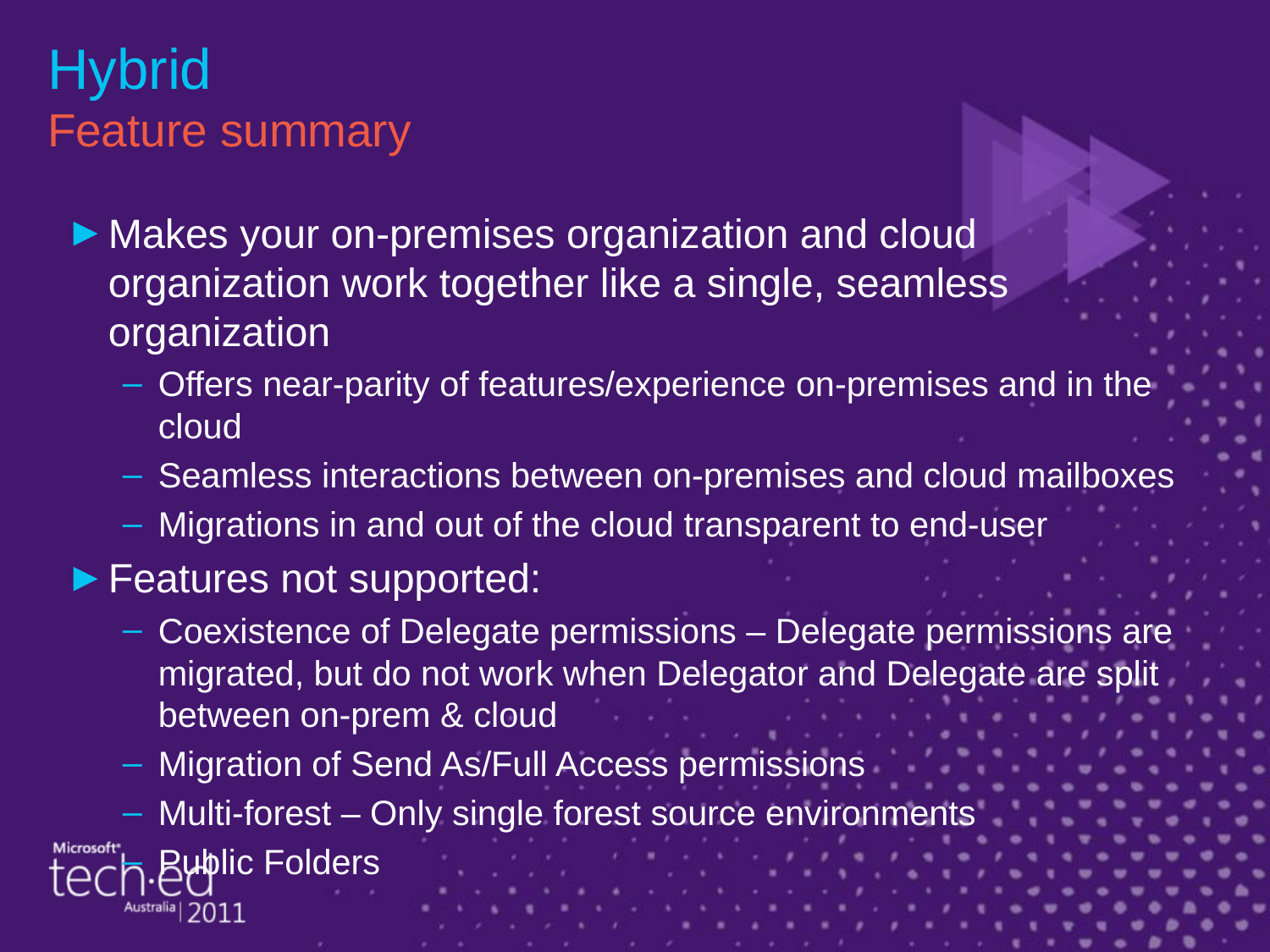

# Hybrid Feature summary
Makes your on-premises organization and cloud organization work together like a single, seamless organization
Offers near-parity of features/experience on-premises and in the cloud
Seamless interactions between on-premises and cloud mailboxes
Migrations in and out of the cloud transparent to end-user
Features not supported:
Coexistence of Delegate permissions – Delegate permissions are migrated, but do not work when Delegator and Delegate are split between on-prem & cloud
Migration of Send As/Full Access permissions
Multi-forest – Only single forest source environments
Public Folders